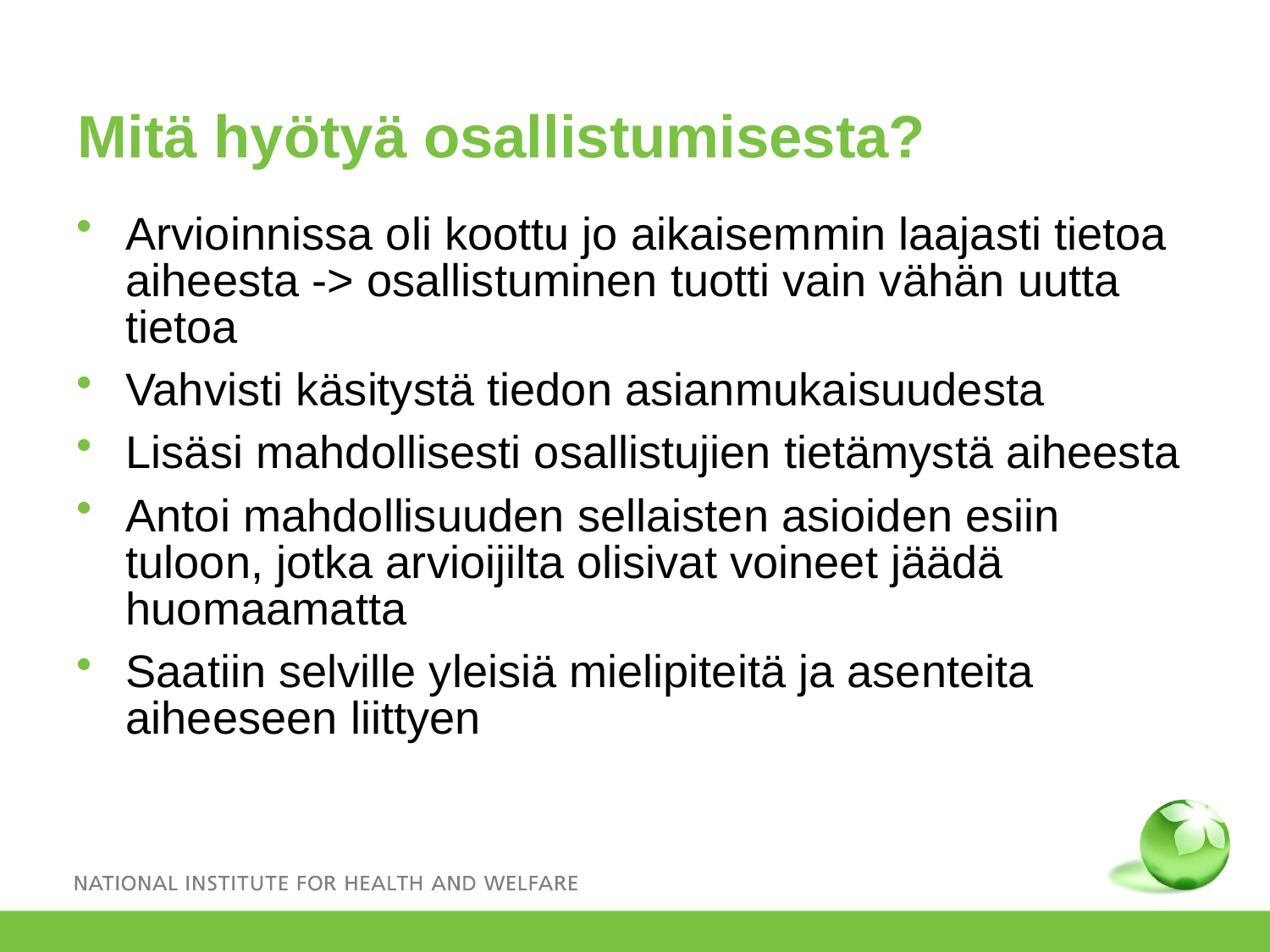

# Mitä hyötyä osallistumisesta?
Arvioinnissa oli koottu jo aikaisemmin laajasti tietoa aiheesta -> osallistuminen tuotti vain vähän uutta tietoa
Vahvisti käsitystä tiedon asianmukaisuudesta
Lisäsi mahdollisesti osallistujien tietämystä aiheesta
Antoi mahdollisuuden sellaisten asioiden esiin tuloon, jotka arvioijilta olisivat voineet jäädä huomaamatta
Saatiin selville yleisiä mielipiteitä ja asenteita aiheeseen liittyen